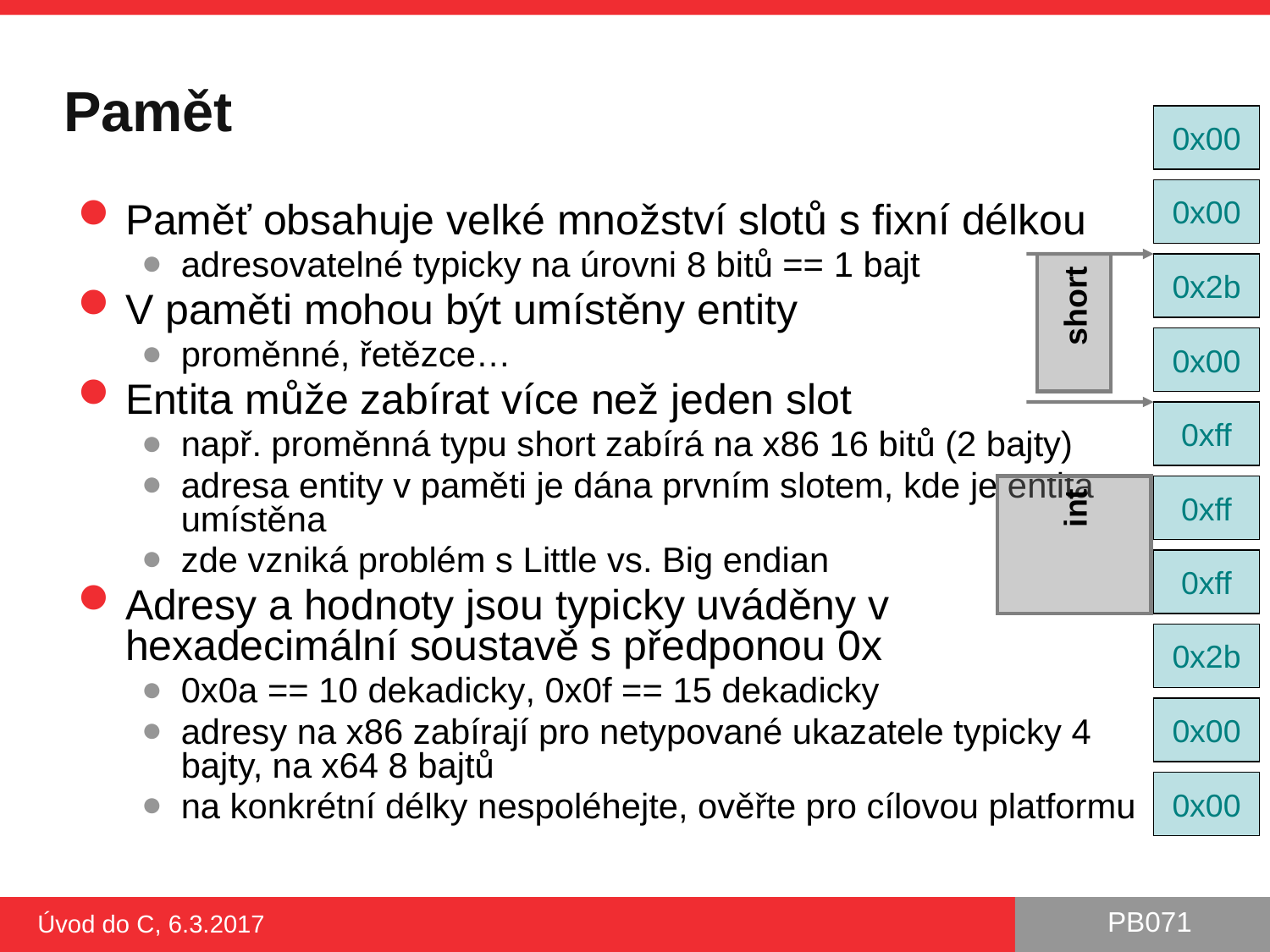

# Pamět
0x00
0x00
Paměť obsahuje velké množství slotů s fixní délkou
adresovatelné typicky na úrovni 8 bitů == 1 bajt
V paměti mohou být umístěny entity
proměnné, řetězce…
Entita může zabírat více než jeden slot
např. proměnná typu short zabírá na x86 16 bitů (2 bajty)
adresa entity v paměti je dána prvním slotem, kde je entita umístěna
zde vzniká problém s Little vs. Big endian
Adresy a hodnoty jsou typicky uváděny v hexadecimální soustavě s předponou 0x
0x0a == 10 dekadicky, 0x0f == 15 dekadicky
adresy na x86 zabírají pro netypované ukazatele typicky 4 bajty, na x64 8 bajtů
na konkrétní délky nespoléhejte, ověřte pro cílovou platformu

short
0x2b
0x00

int
0xff
0xff
0xff
0x2b
0x00
0x00
Úvod do C, 6.3.2017